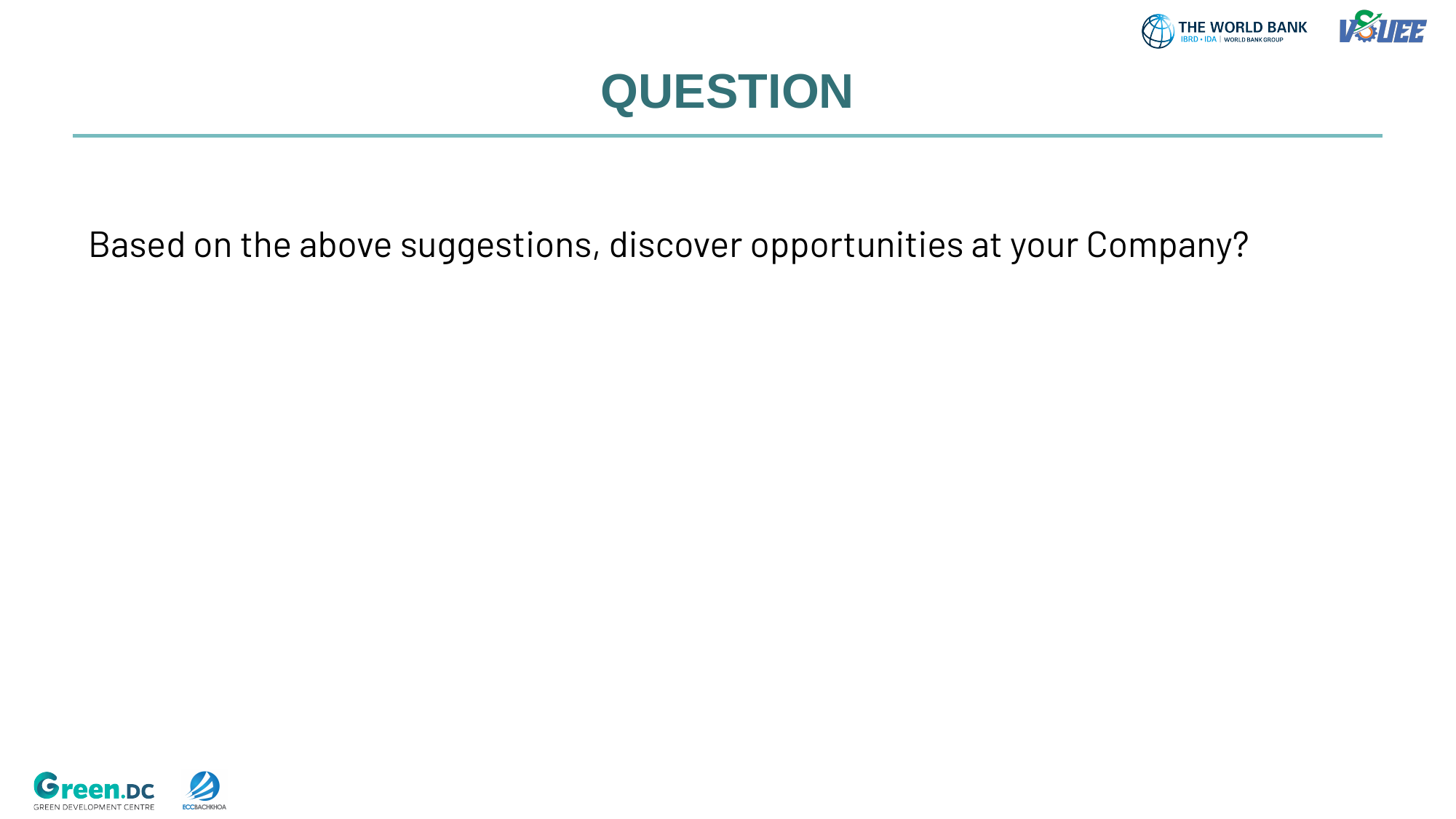

QUESTION
Based on the above suggestions, discover opportunities at your Company?